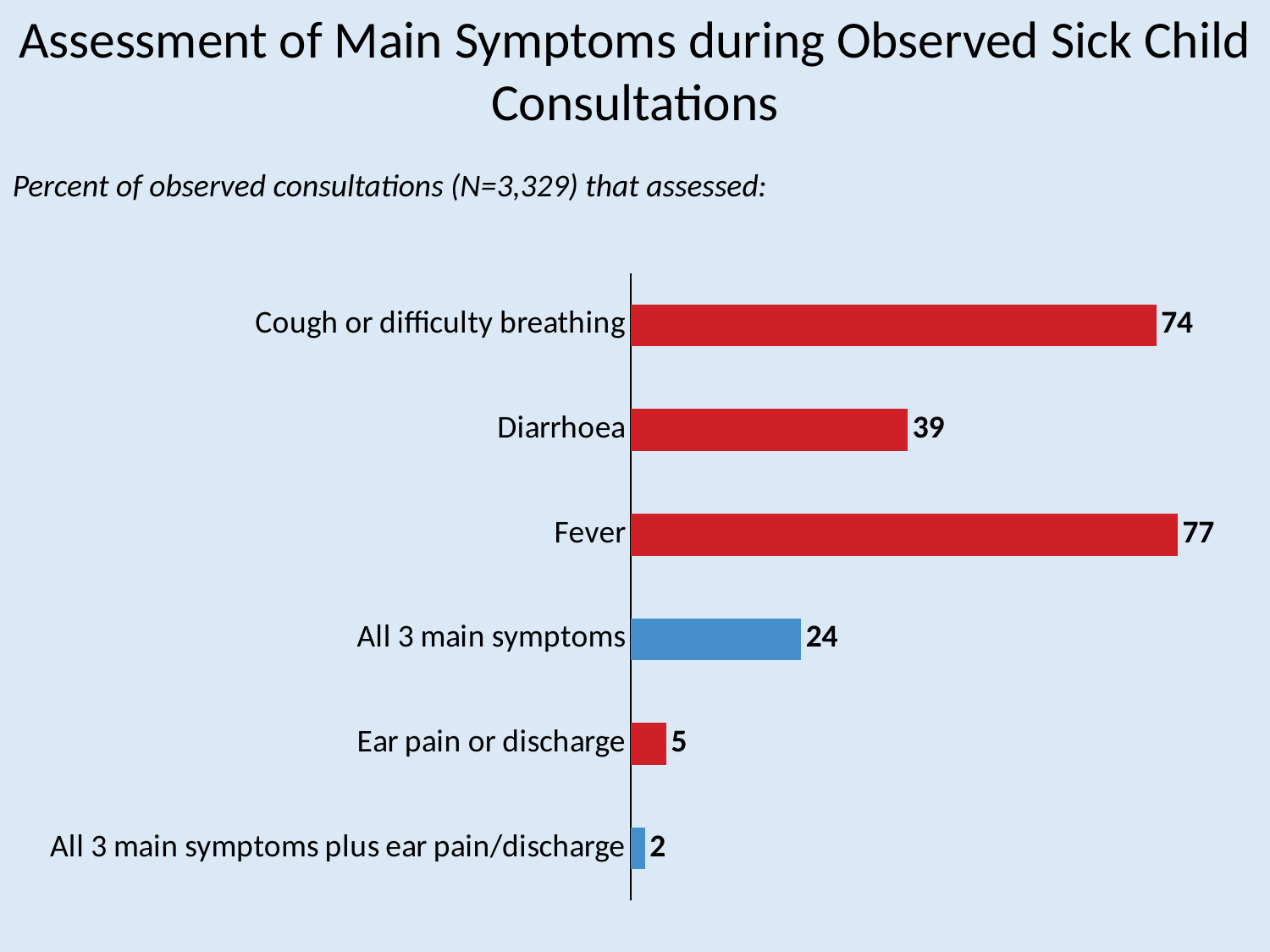

# Assessment of Main Symptoms during Observed Sick Child Consultations
Percent of observed consultations (N=3,329) that assessed:

### Chart

| Category | Series 1 |
|---|---|
| All 3 main symptoms plus ear pain/discharge | 2.0 |
| Ear pain or discharge | 5.0 |
| All 3 main symptoms | 24.0 |
| Fever | 77.0 |
| Diarrhoea | 39.0 |
| Cough or difficulty breathing | 74.0 |